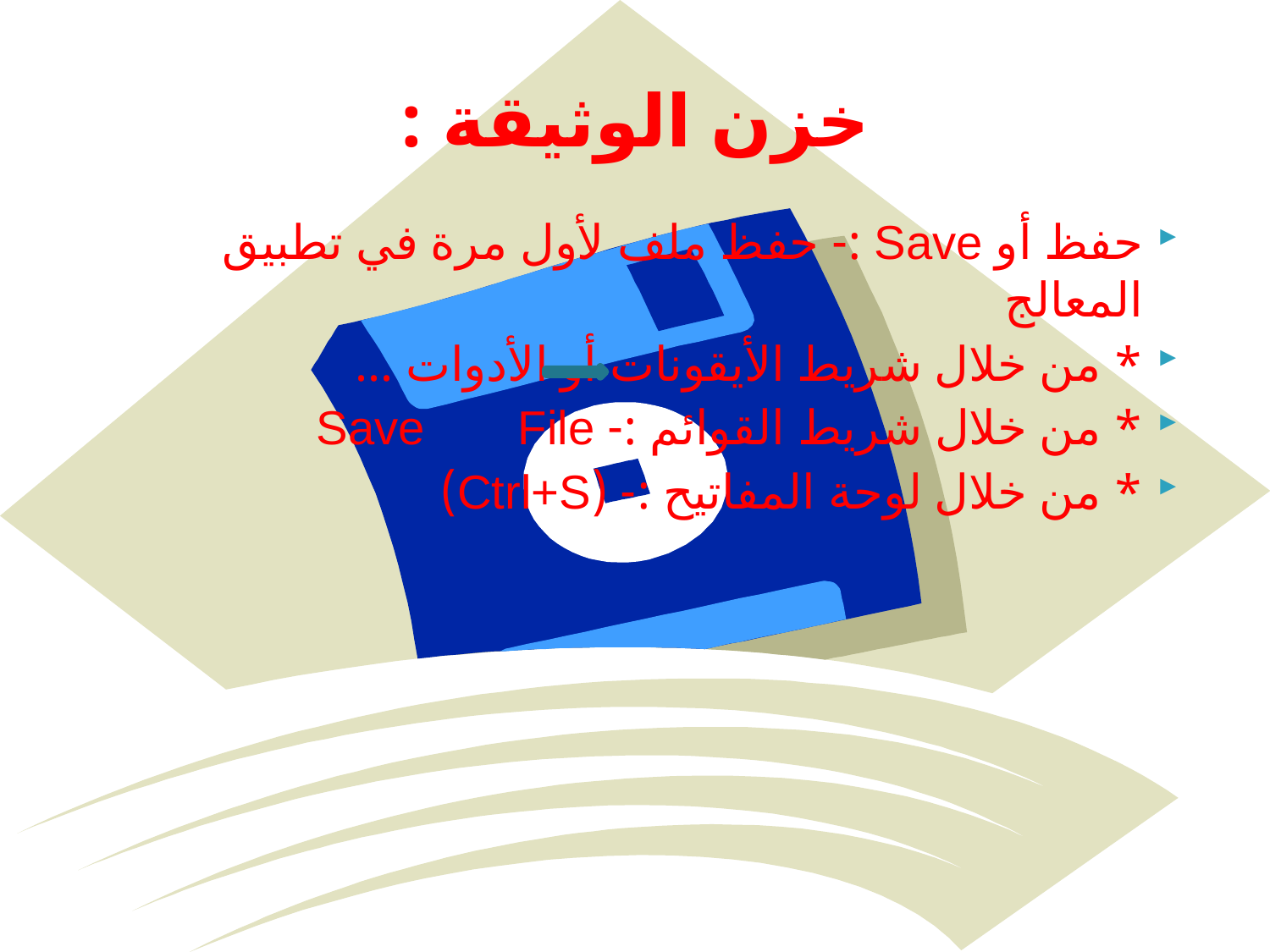

# خزن الوثيقة :
حفظ أو Save :- حفظ ملف لأول مرة في تطبيق المعالج
* من خلال شريط الأيقونات أو الأدوات ...
* من خلال شريط القوائم :- Save       File
* من خلال لوحة المفاتيح :- (Ctrl+S)